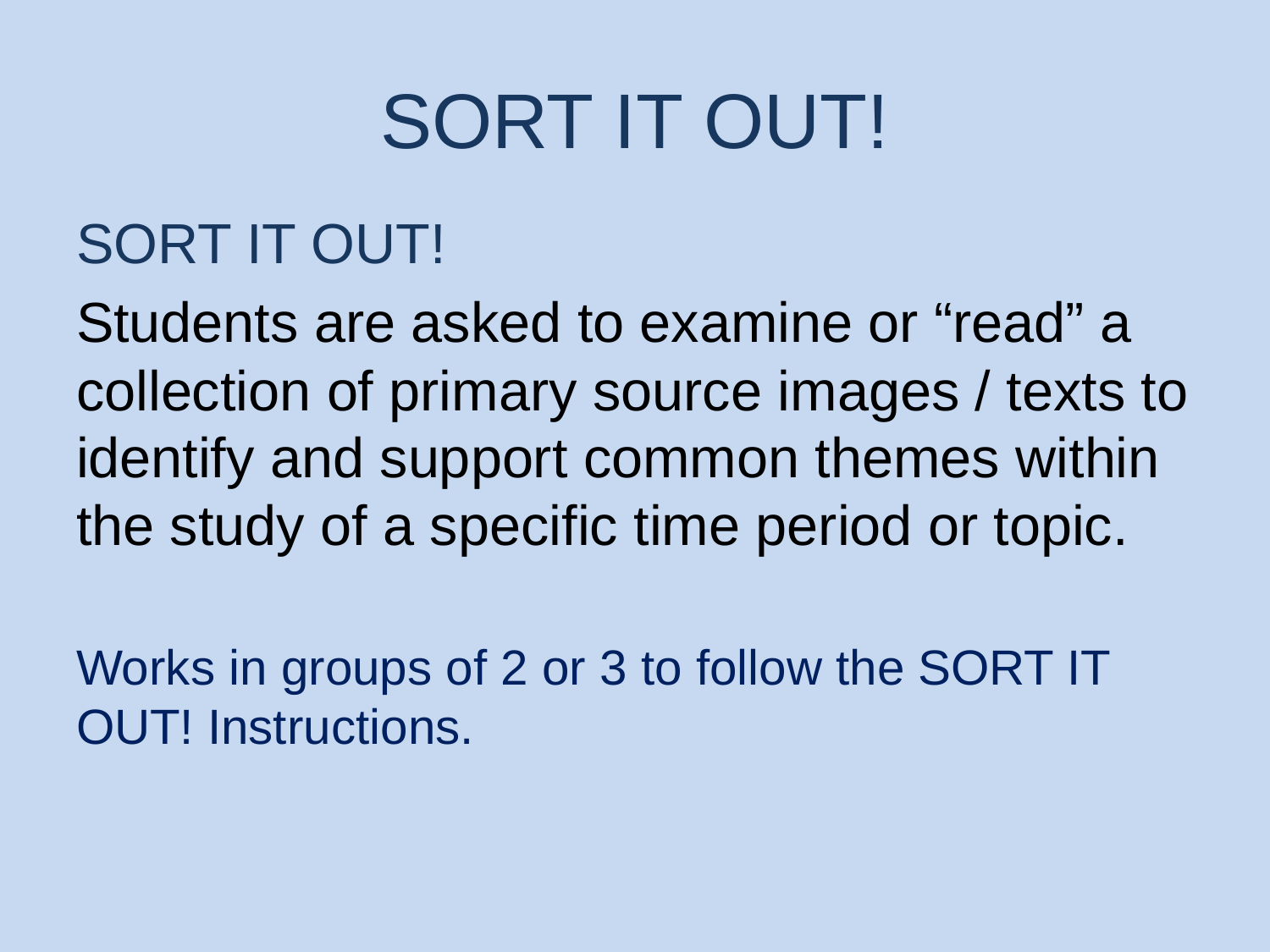

# SORT IT OUT!
SORT IT OUT!
Students are asked to examine or “read” a collection of primary source images / texts to identify and support common themes within the study of a specific time period or topic.

Works in groups of 2 or 3 to follow the SORT IT OUT! Instructions.